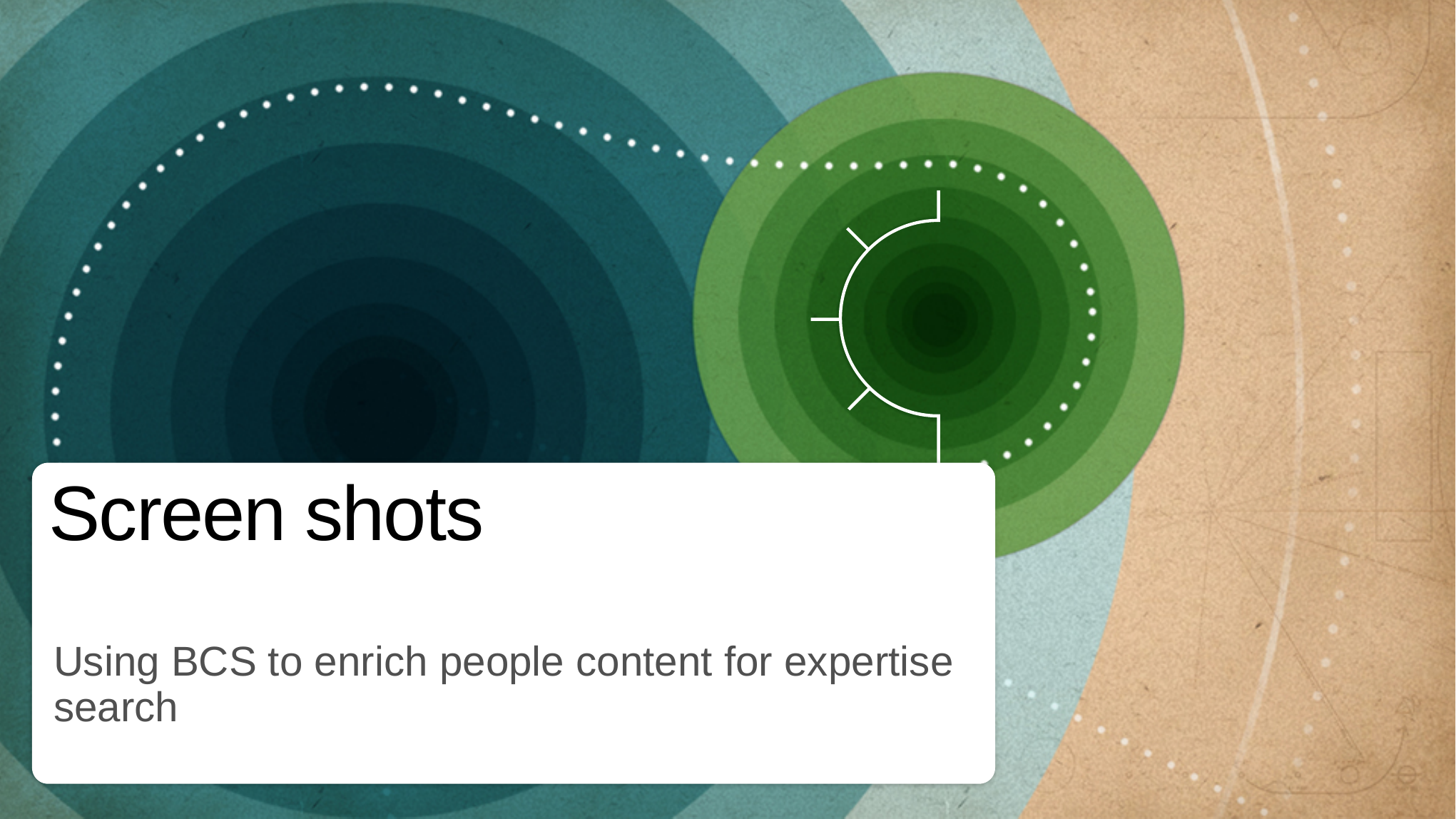

# Screen shots
Using BCS to enrich people content for expertise search